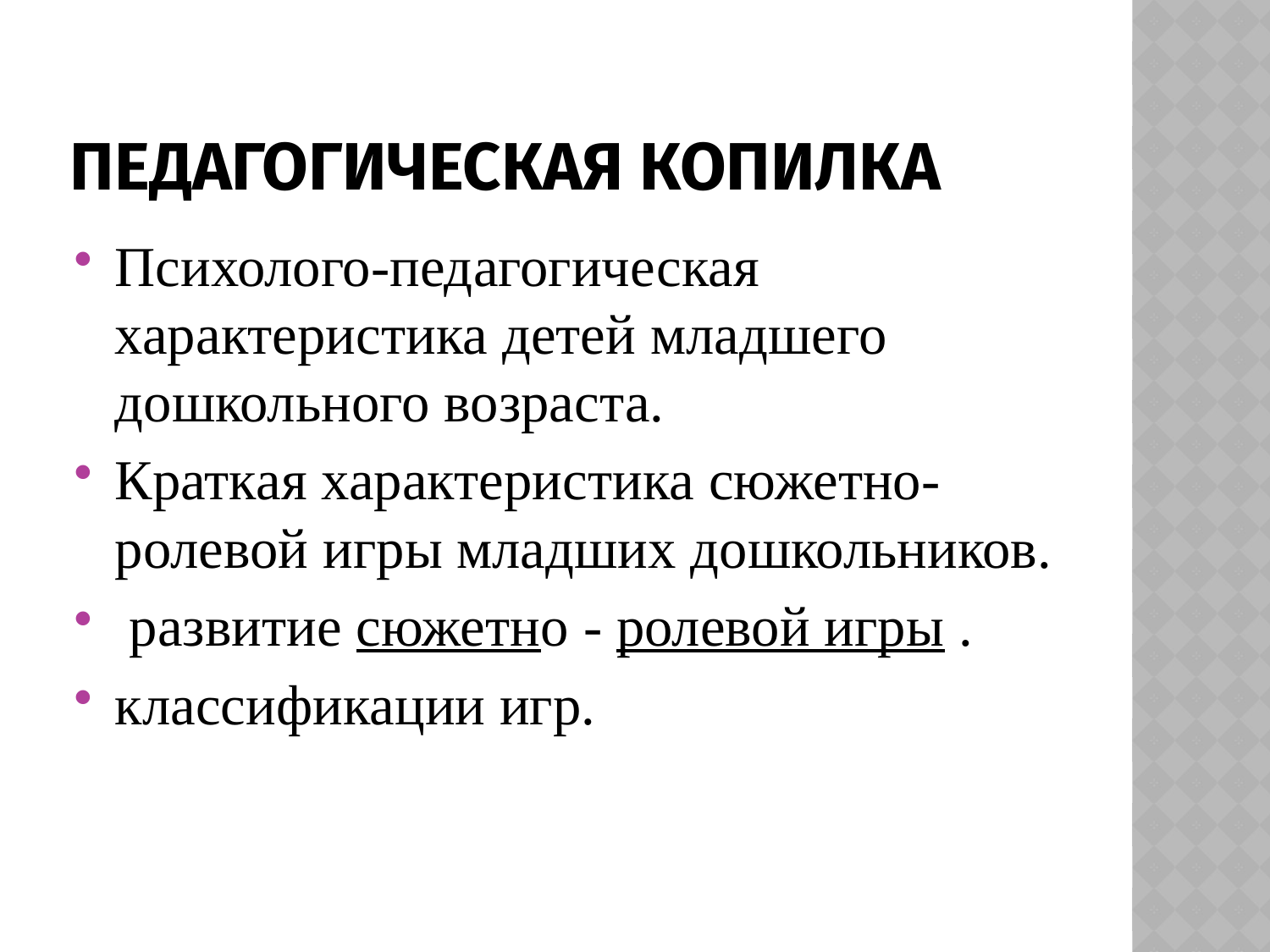

# Педагогическая копилка
Психолого-педагогическая характеристика детей младшего дошкольного возраста.
Краткая характеристика сюжетно-ролевой игры младших дошкольников.
 развитие сюжетно - ролевой игры .
классификации игр.